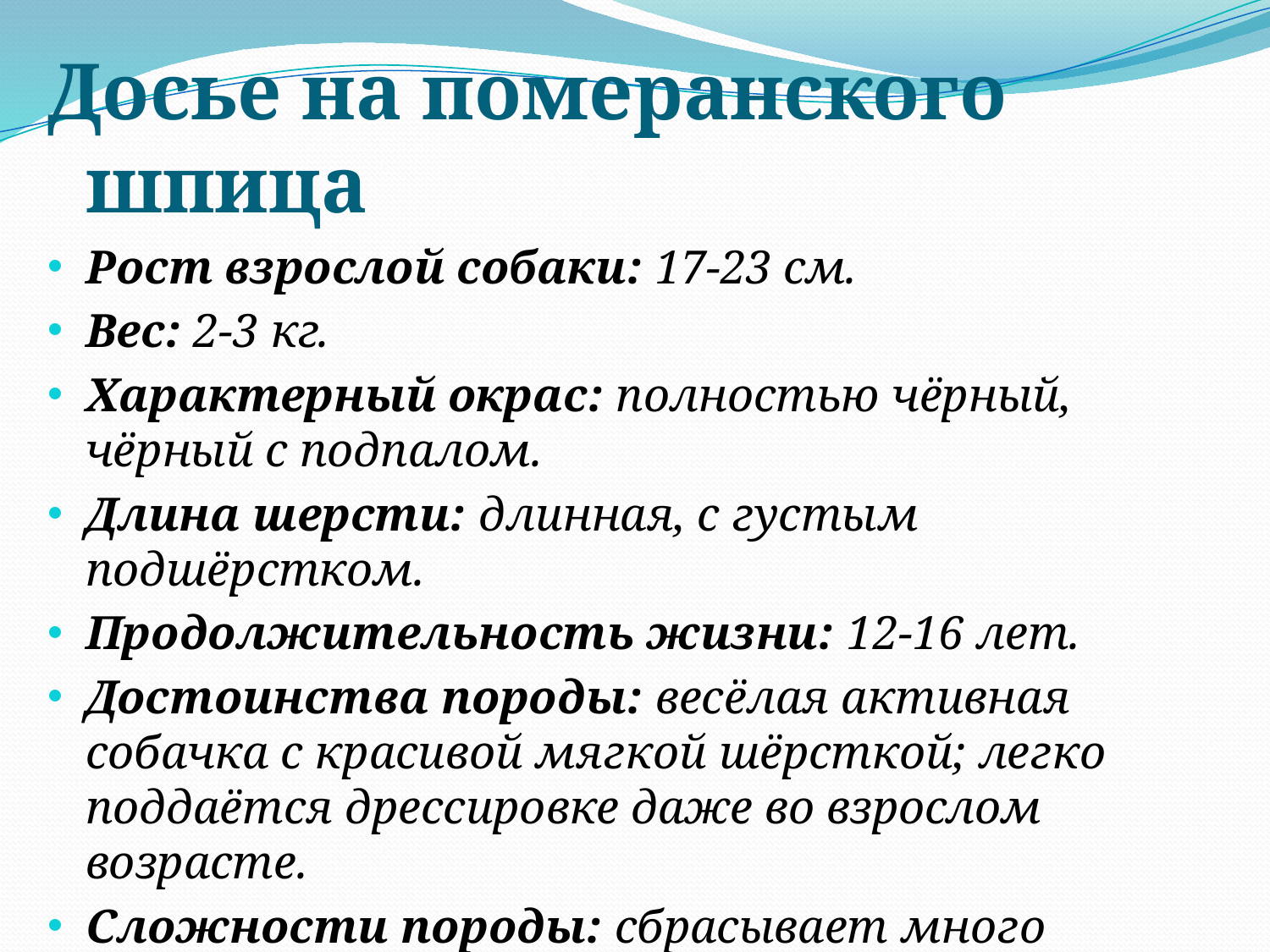

Досье на померанского шпица
Рост взрослой собаки: 17-23 см.
Вес: 2-3 кг.
Характерный окрас: полностью чёрный, чёрный с подпалом.
Длина шерсти: длинная, с густым подшёрстком.
Продолжительность жизни: 12-16 лет.
Достоинства породы: весёлая активная собачка с красивой мягкой шёрсткой; легко поддаётся дрессировке даже во взрослом возрасте.
Сложности породы: сбрасывает много шерсти во время линьки, требует кропотливого ухода; в поведении может проявлять эгоизм и попытки доминирования над людьми и другими животными.